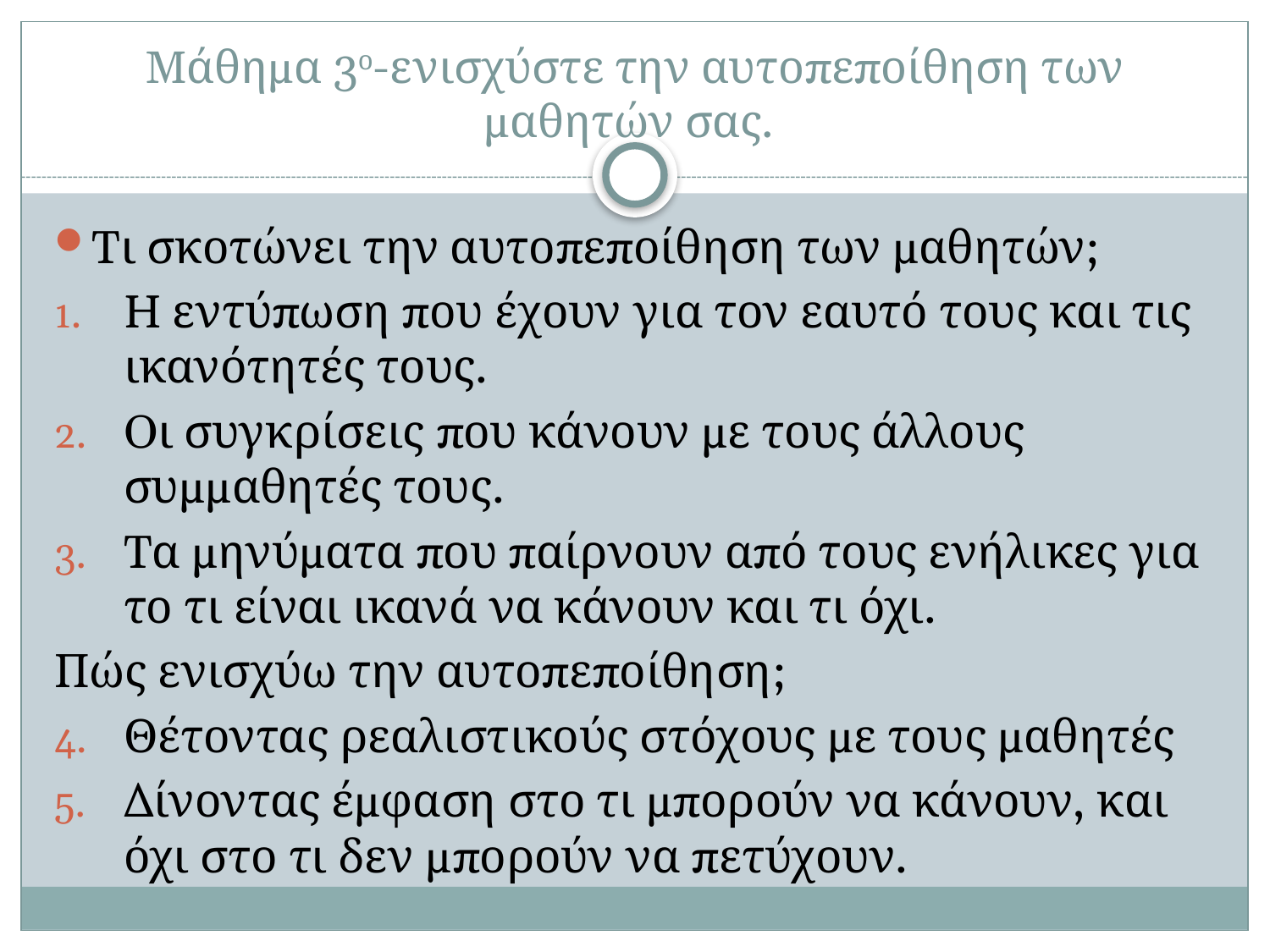

# Μάθημα 3ο-ενισχύστε την αυτοπεποίθηση των μαθητών σας.
Τι σκοτώνει την αυτοπεποίθηση των μαθητών;
Η εντύπωση που έχουν για τον εαυτό τους και τις ικανότητές τους.
Οι συγκρίσεις που κάνουν με τους άλλους συμμαθητές τους.
Τα μηνύματα που παίρνουν από τους ενήλικες για το τι είναι ικανά να κάνουν και τι όχι.
Πώς ενισχύω την αυτοπεποίθηση;
Θέτοντας ρεαλιστικούς στόχους με τους μαθητές
Δίνοντας έμφαση στο τι μπορούν να κάνουν, και όχι στο τι δεν μπορούν να πετύχουν.